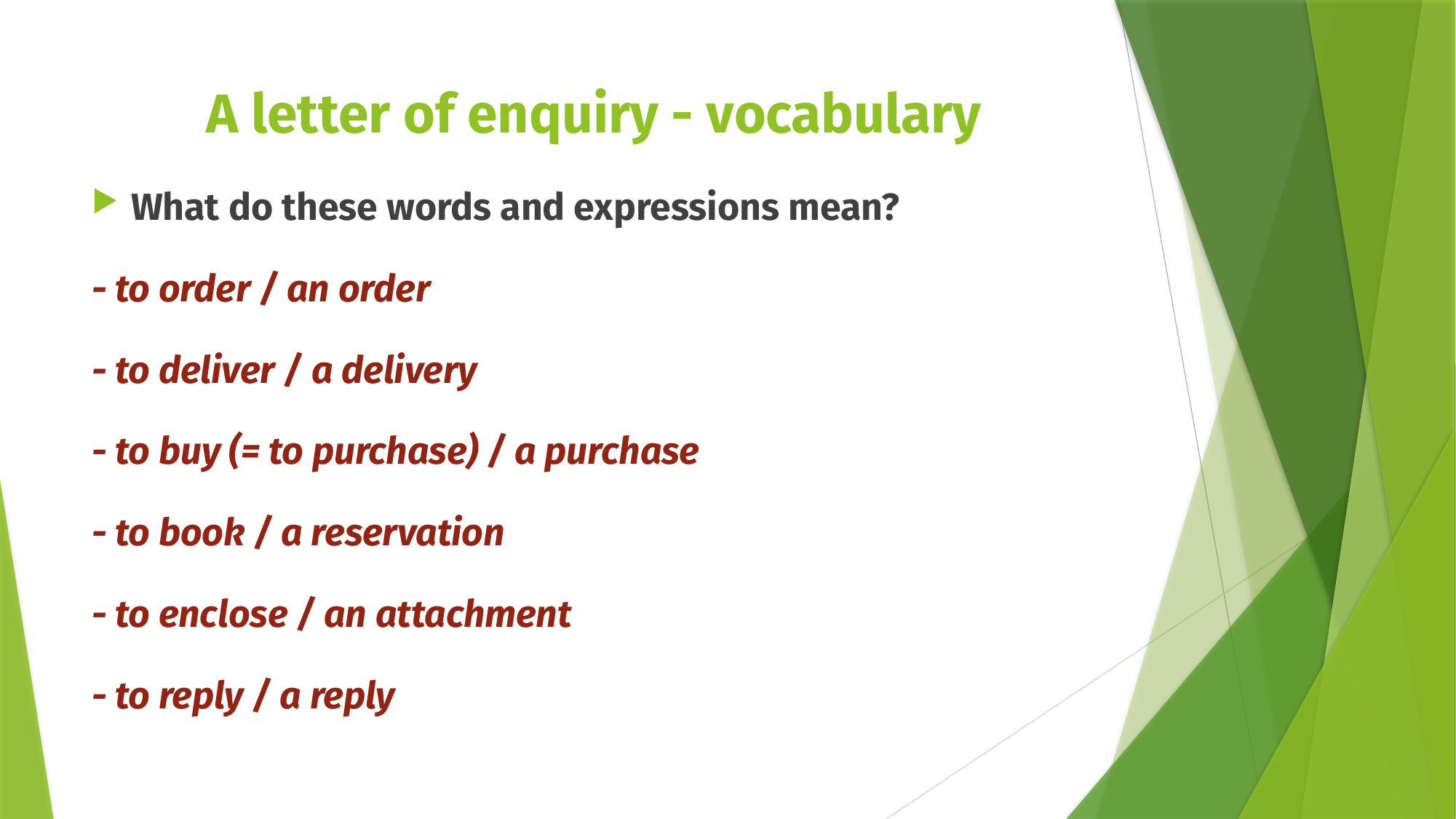

# A letter of enquiry - vocabulary
What do these words and expressions mean?
- to order / an order
- to deliver / a delivery
- to buy (= to purchase) / a purchase
- to book / a reservation
- to enclose / an attachment
- to reply / a reply